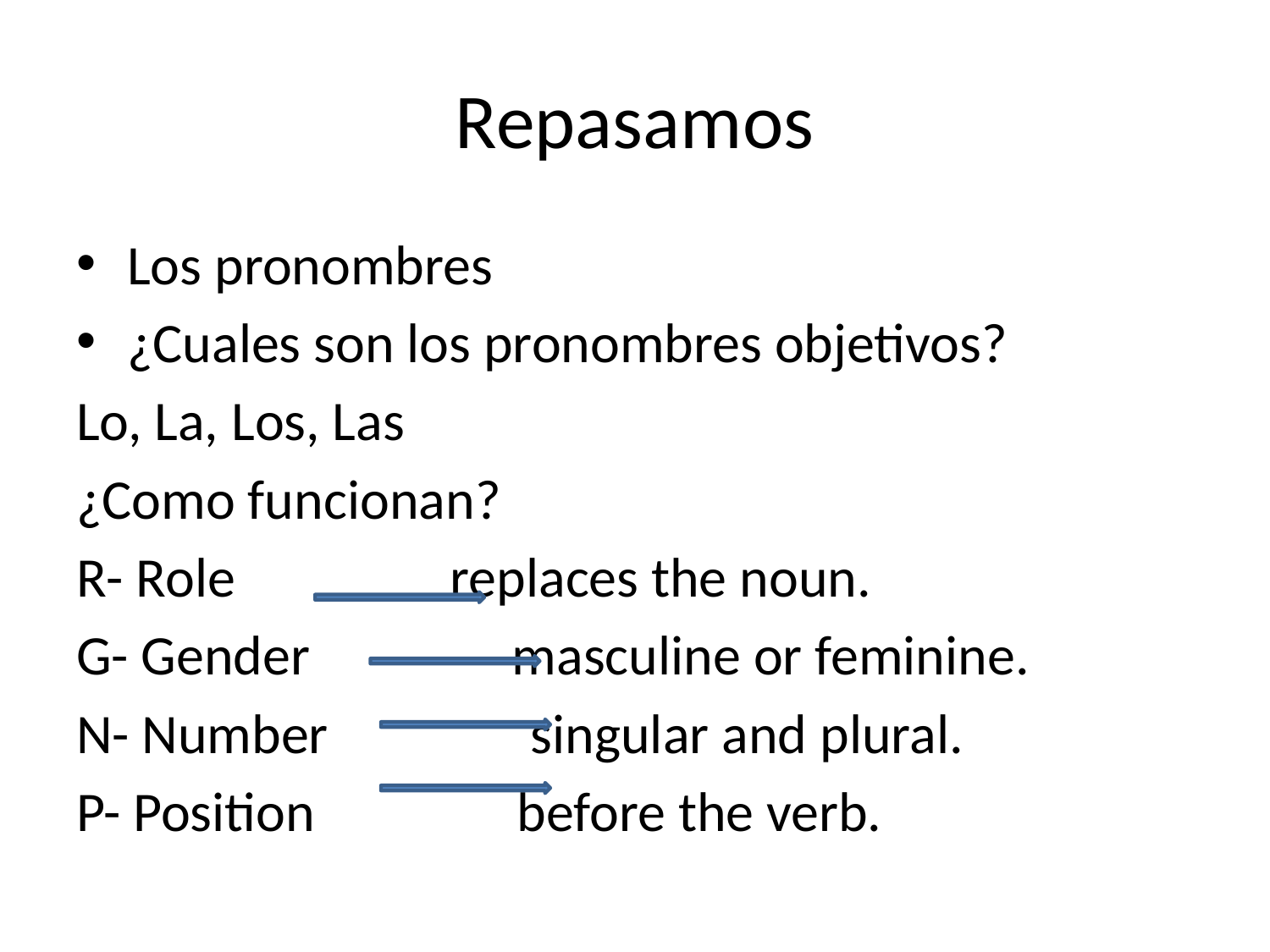

# Repasamos
Los pronombres
¿Cuales son los pronombres objetivos?
Lo, La, Los, Las
¿Como funcionan?
R- Role                 replaces the noun.
G- Gender                masculine or feminine.
N- Number                singular and plural.
P- Position                before the verb.